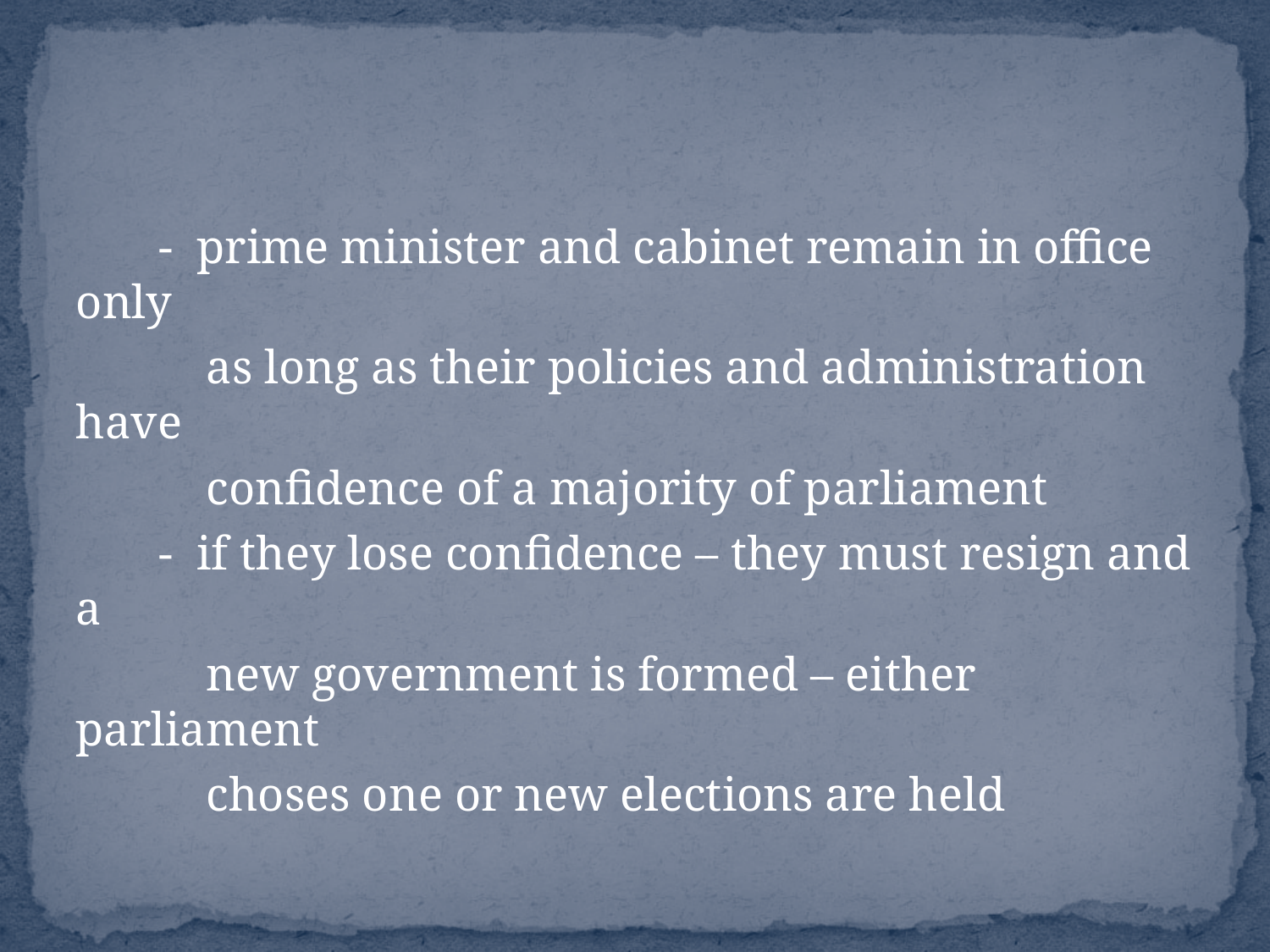

#
       -  prime minister and cabinet remain in office only
           as long as their policies and administration have
           confidence of a majority of parliament
       -  if they lose confidence – they must resign and a
           new government is formed – either parliament
           choses one or new elections are held